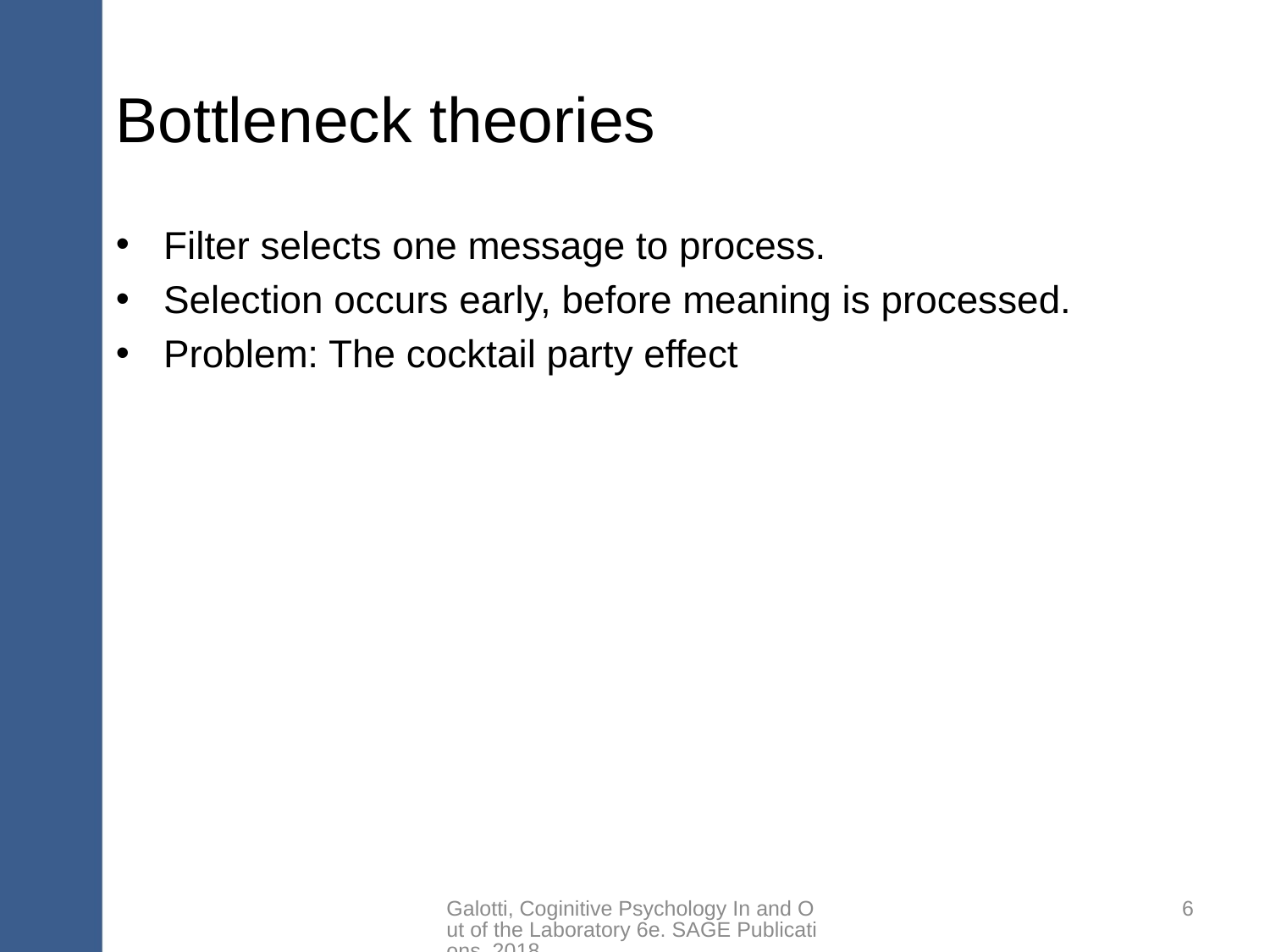

# Bottleneck theories
Filter selects one message to process.
Selection occurs early, before meaning is processed.
Problem: The cocktail party effect
Galotti, Coginitive Psychology In and Out of the Laboratory 6e. SAGE Publications, 2018.
6